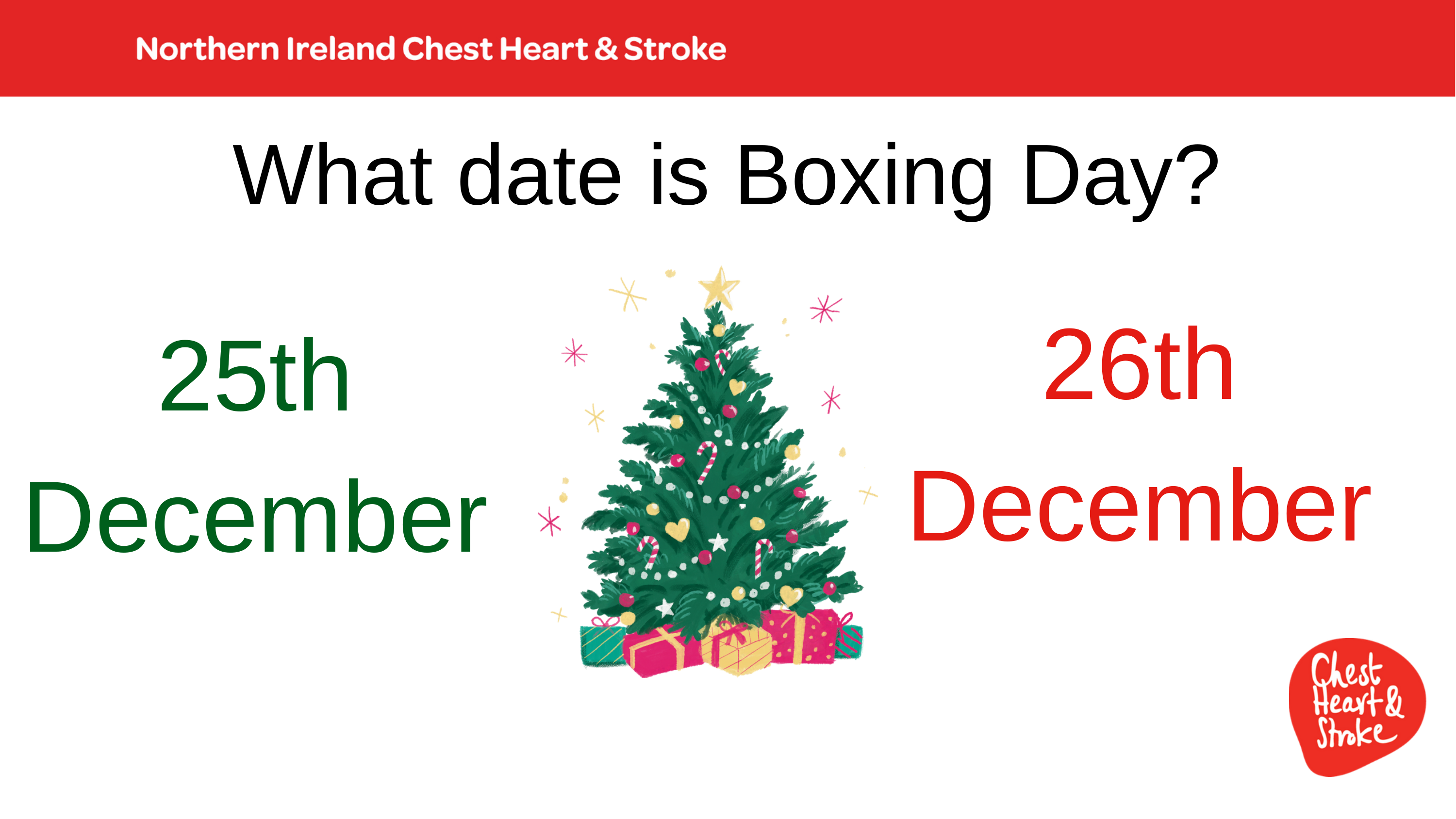

What date is Boxing Day?

26th December
25th December